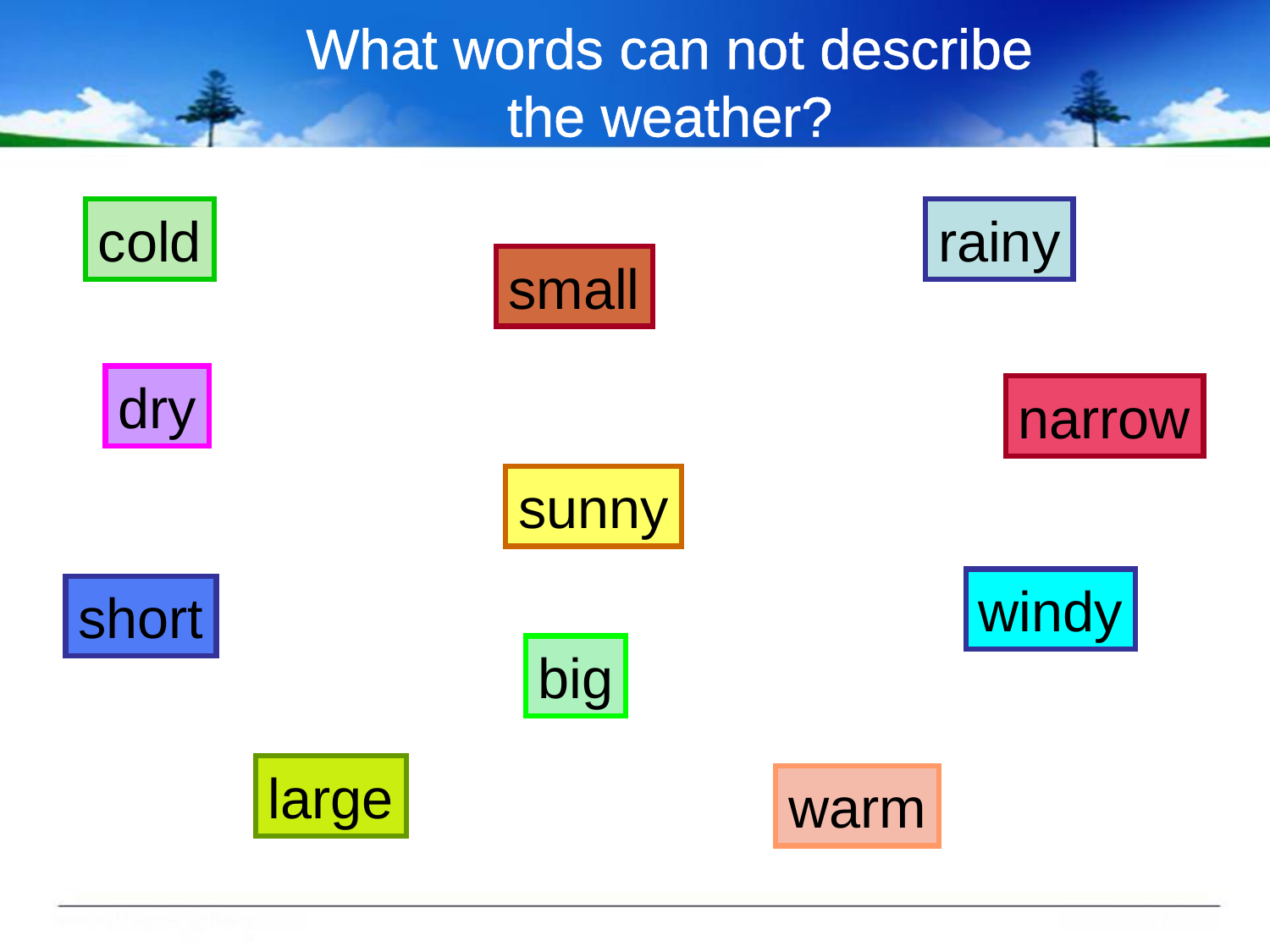

# What words can not describe the weather?
cold
rainy
small
dry
narrow
sunny
windy
short
big
large
warm